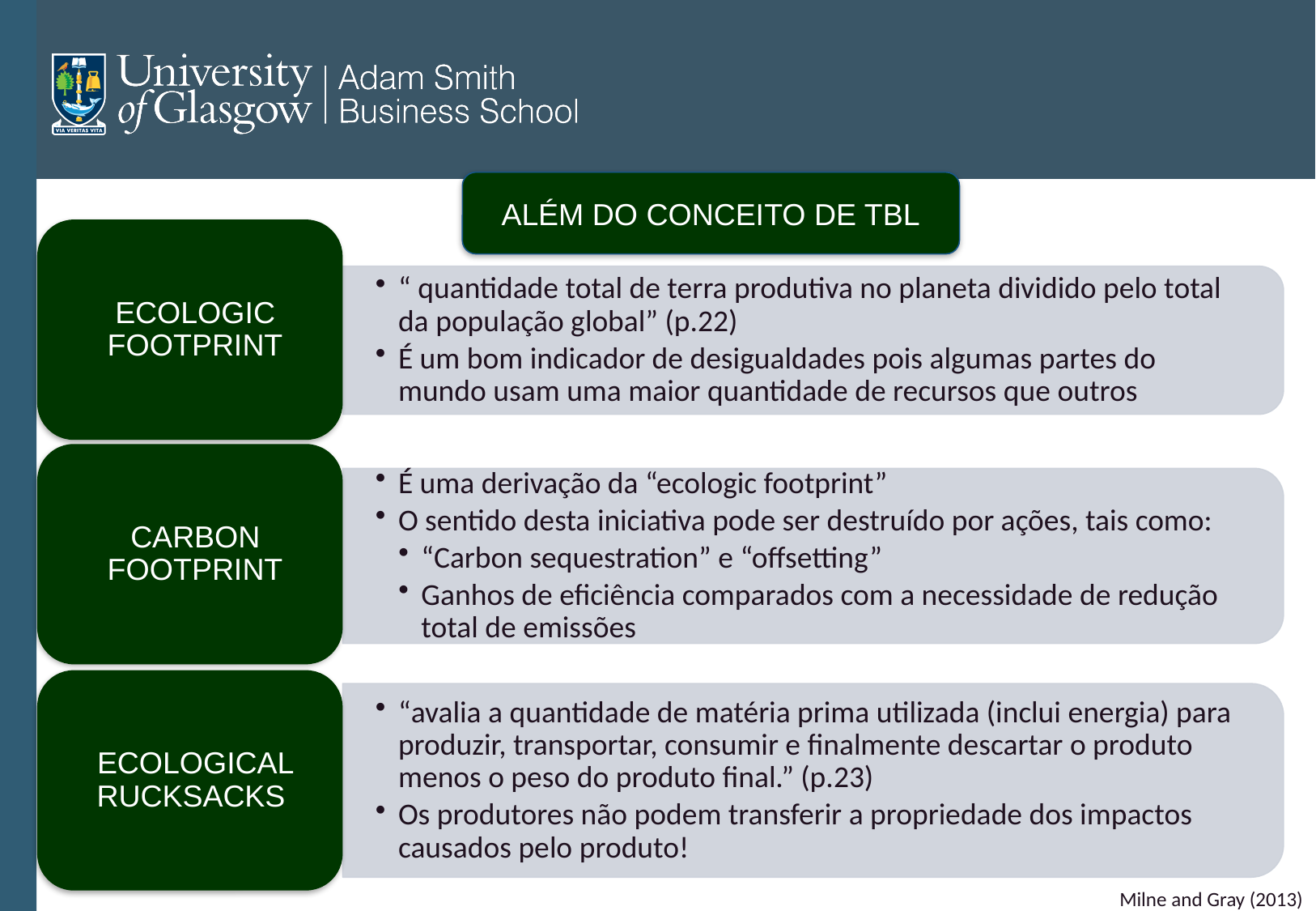

ALÉM DO CONCEITO DE TBL
“ quantidade total de terra produtiva no planeta dividido pelo total da população global” (p.22)
É um bom indicador de desigualdades pois algumas partes do mundo usam uma maior quantidade de recursos que outros
ECOLOGIC FOOTPRINT
É uma derivação da “ecologic footprint”
O sentido desta iniciativa pode ser destruído por ações, tais como:
“Carbon sequestration” e “offsetting”
Ganhos de eficiência comparados com a necessidade de redução total de emissões
CARBON FOOTPRINT
“avalia a quantidade de matéria prima utilizada (inclui energia) para produzir, transportar, consumir e finalmente descartar o produto menos o peso do produto final.” (p.23)
Os produtores não podem transferir a propriedade dos impactos causados pelo produto!
ECOLOGICAL RUCKSACKS
Milne and Gray (2013)